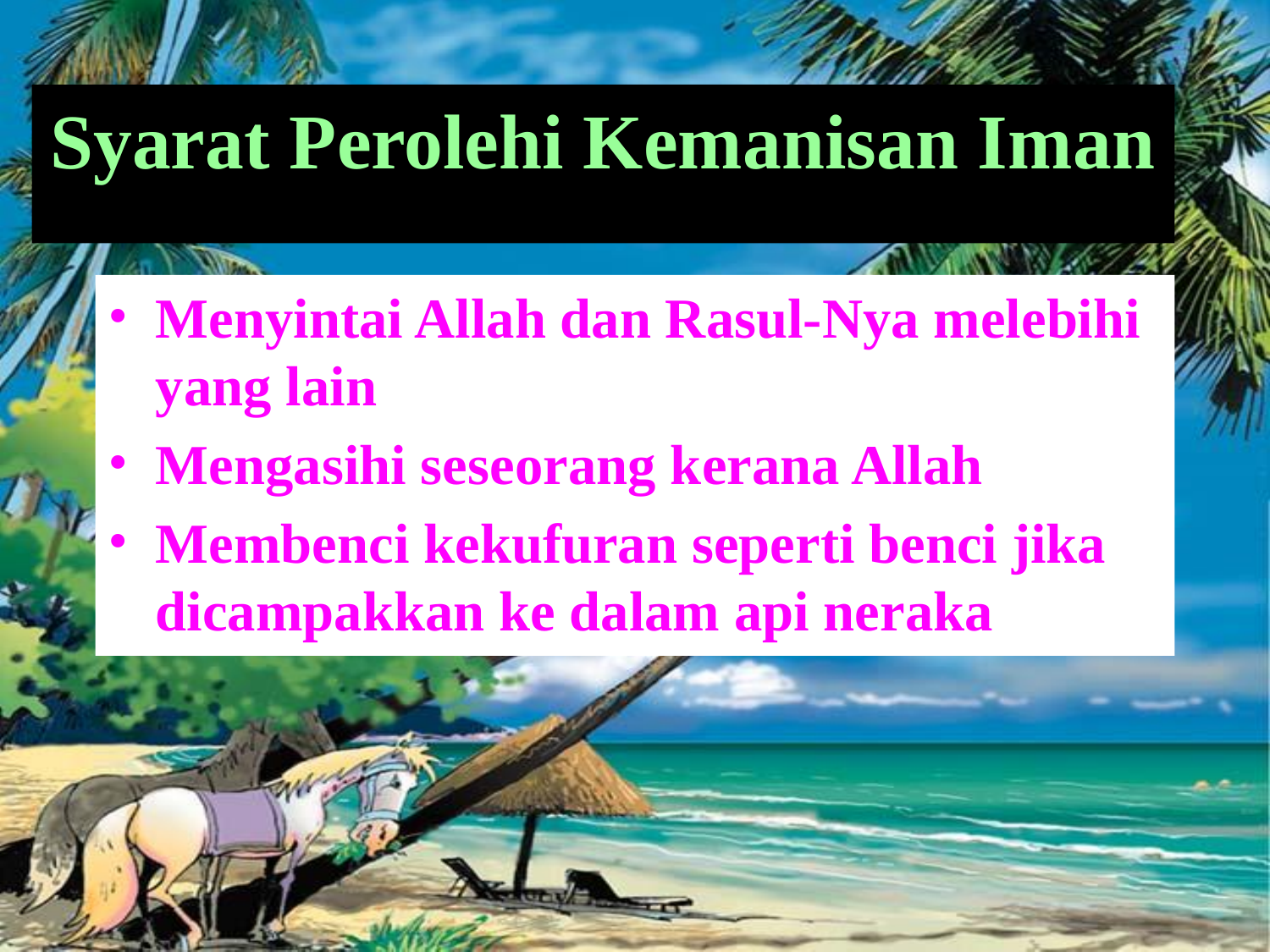

# Syarat Perolehi Kemanisan Iman
Menyintai Allah dan Rasul-Nya melebihi yang lain
Mengasihi seseorang kerana Allah
Membenci kekufuran seperti benci jika dicampakkan ke dalam api neraka